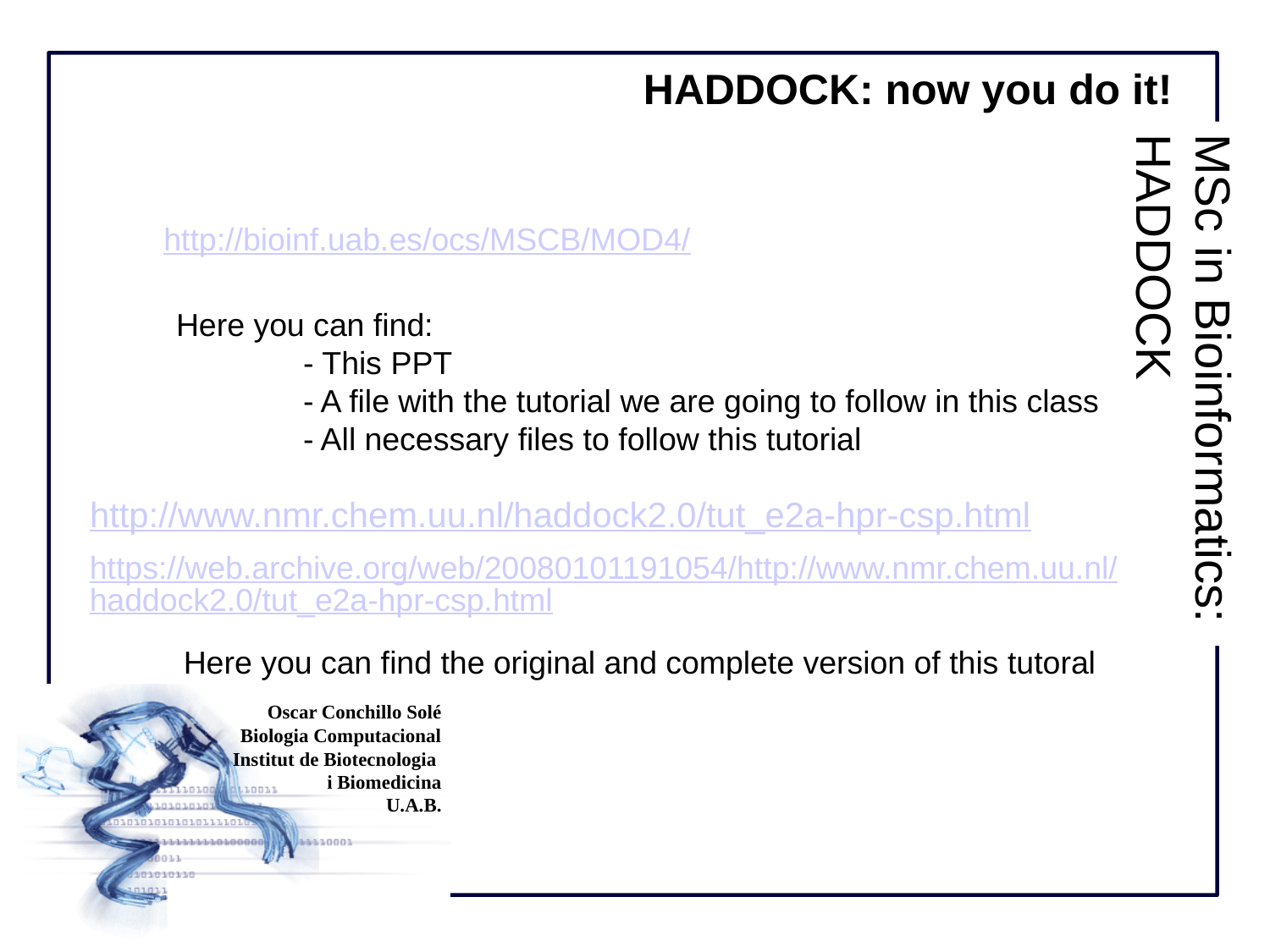

HADDOCK: now you do it!
http://bioinf.uab.es/ocs/MSCB/MOD4/

Here you can find:
	- This PPT
	- A file with the tutorial we are going to follow in this class
	- All necessary files to follow this tutorial
http://www.nmr.chem.uu.nl/haddock2.0/tut_e2a-hpr-csp.html
https://web.archive.org/web/20080101191054/http://www.nmr.chem.uu.nl/haddock2.0/tut_e2a-hpr-csp.html
Here you can find the original and complete version of this tutoral